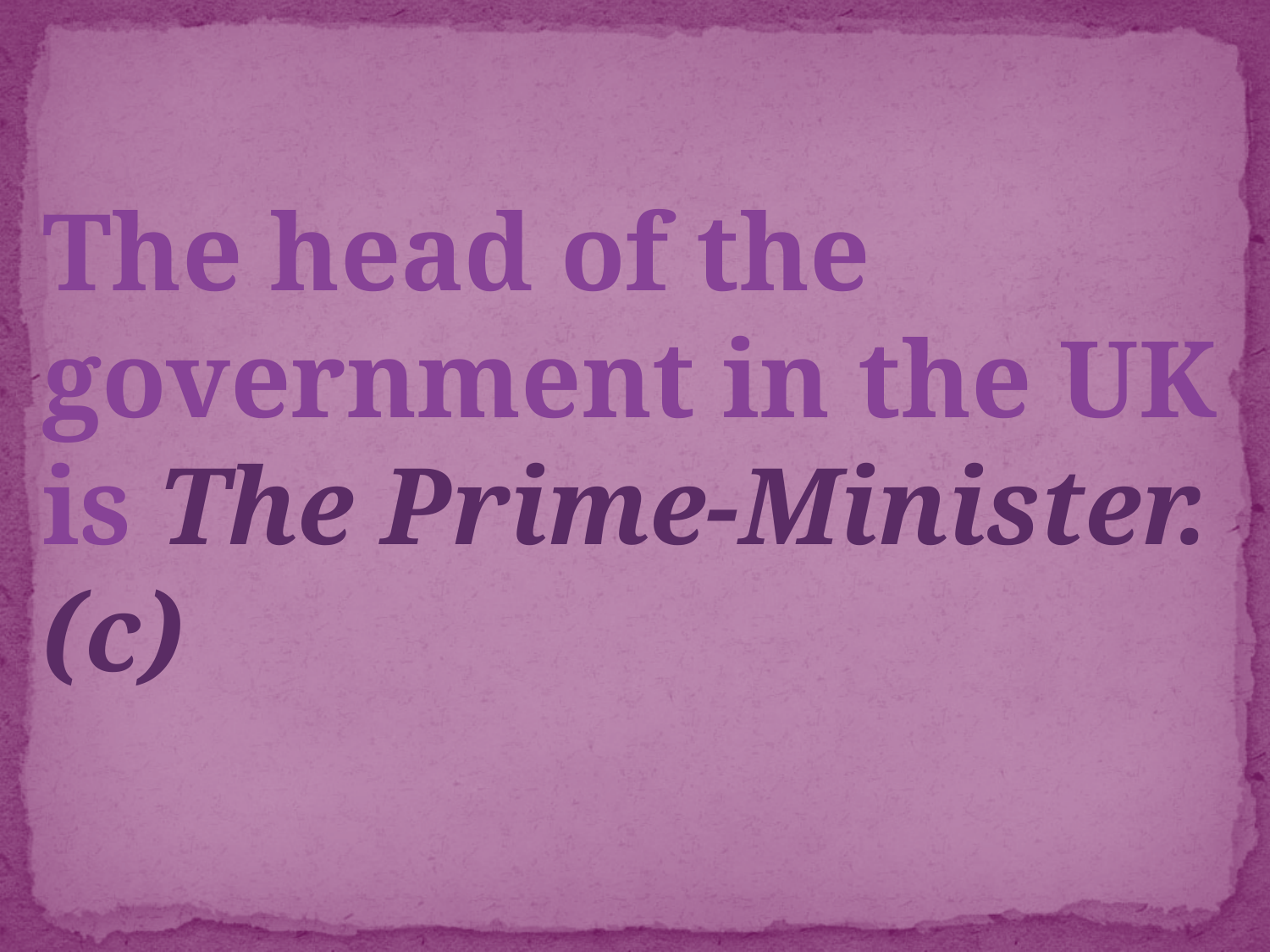

The head of the government in the UK is The Prime-Minister.(c)